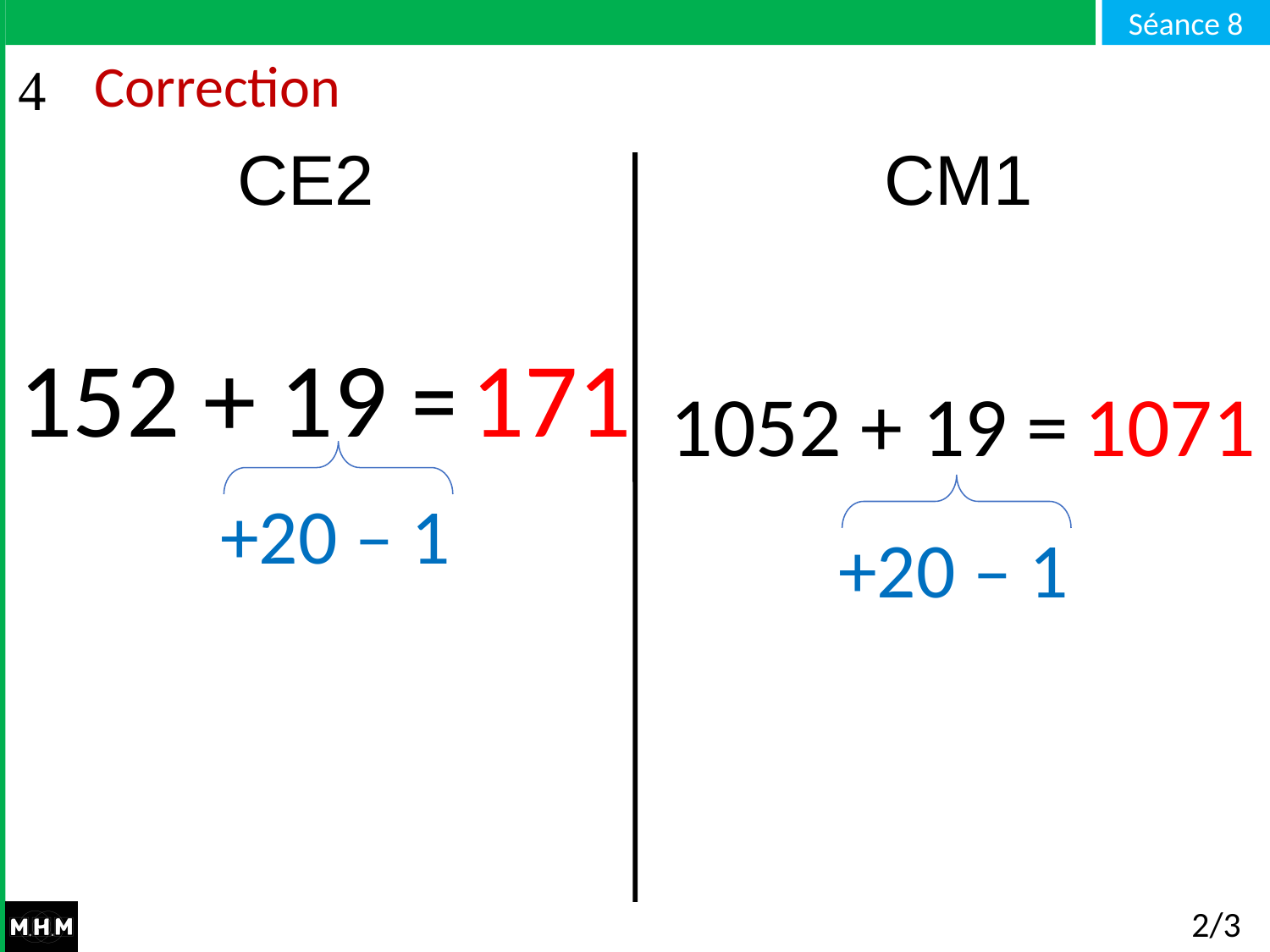

# Correction
CE2                          CM1

152 + 19 =
171

1052 + 19 =
1071

+20 – 1
+20 – 1
2/3